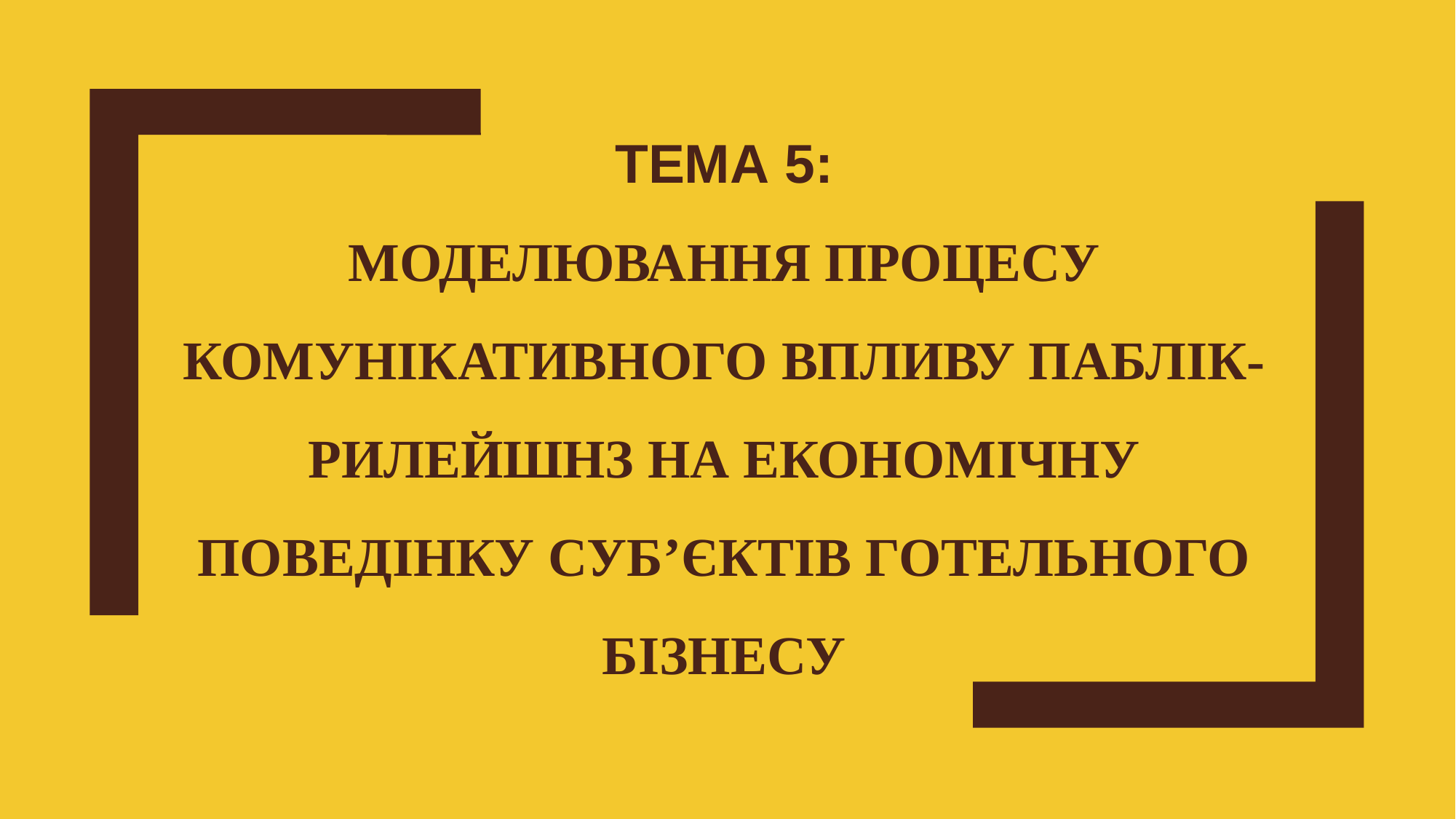

# Тема 5: Моделювання процесу комунікативного впливу паблік- рилейшнз на економічну поведінку суб’єктів ГОТЕЛЬНОГО БІЗНЕСУ